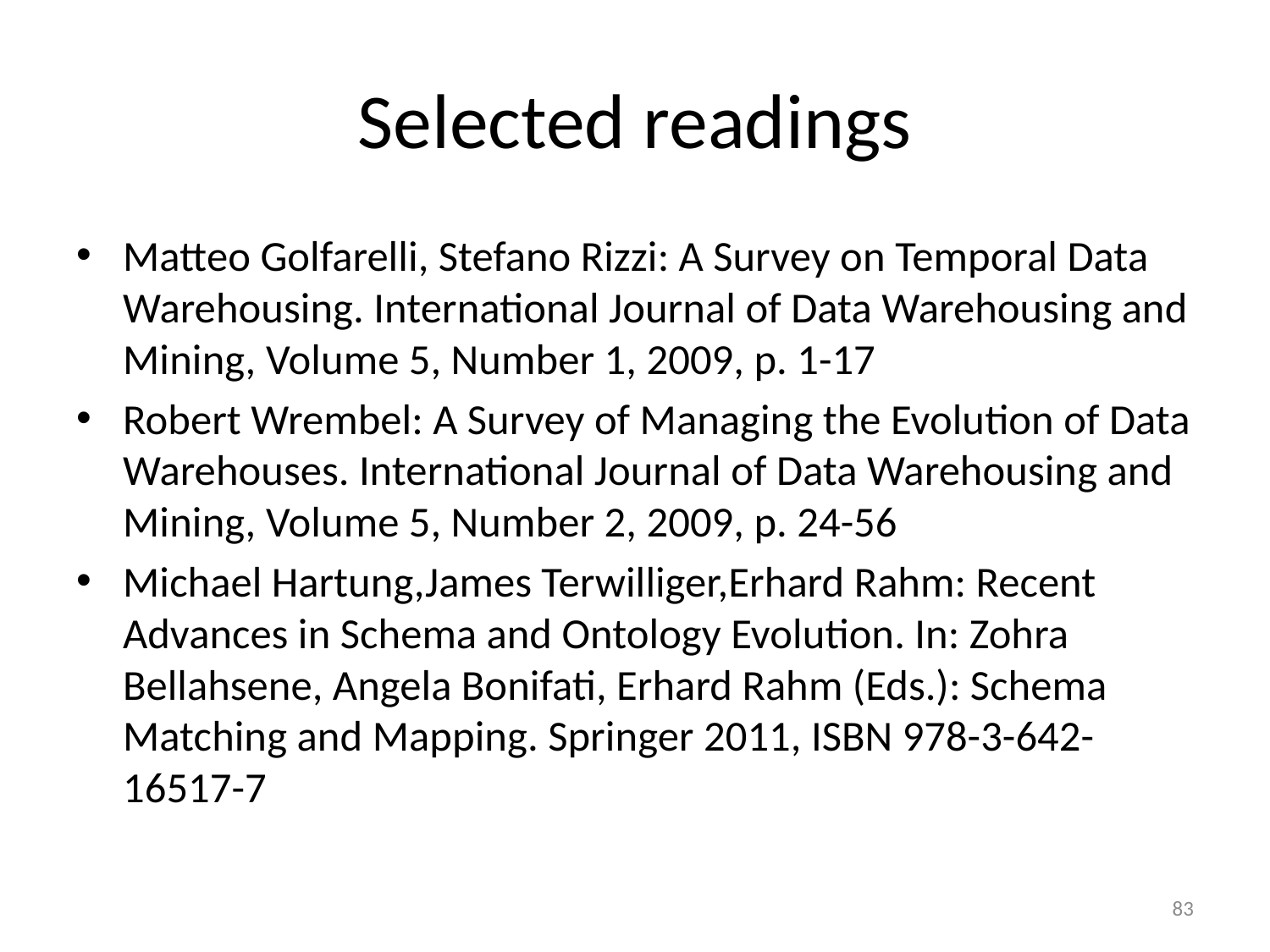

# Selected readings
Matteo Golfarelli, Stefano Rizzi: A Survey on Temporal Data Warehousing. International Journal of Data Warehousing and Mining, Volume 5, Number 1, 2009, p. 1-17
Robert Wrembel: A Survey of Managing the Evolution of Data Warehouses. International Journal of Data Warehousing and Mining, Volume 5, Number 2, 2009, p. 24-56
Michael Hartung,James Terwilliger,Erhard Rahm: Recent Advances in Schema and Ontology Evolution. In: Zohra Bellahsene, Angela Bonifati, Erhard Rahm (Eds.): Schema Matching and Mapping. Springer 2011, ISBN 978-3-642-16517-7
83